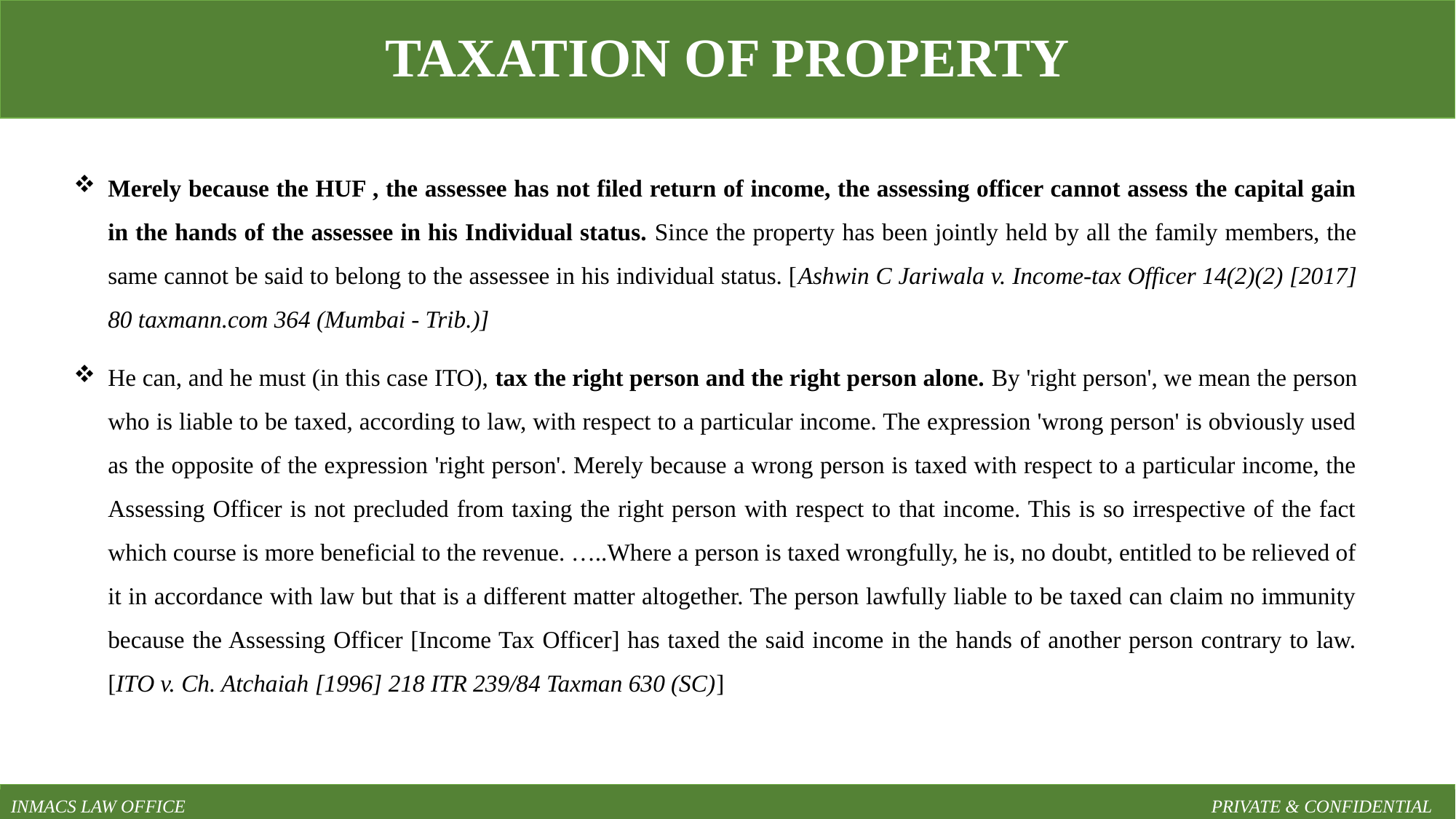

TAXATION OF PROPERTY
Merely because the HUF , the assessee has not filed return of income, the assessing officer cannot assess the capital gain in the hands of the assessee in his Individual status. Since the property has been jointly held by all the family members, the same cannot be said to belong to the assessee in his individual status. [Ashwin C Jariwala v. Income-tax Officer 14(2)(2) [2017] 80 taxmann.com 364 (Mumbai - Trib.)]
He can, and he must (in this case ITO), tax the right person and the right person alone. By 'right person', we mean the person who is liable to be taxed, according to law, with respect to a particular income. The expression 'wrong person' is obviously used as the opposite of the expression 'right person'. Merely because a wrong person is taxed with respect to a particular income, the Assessing Officer is not precluded from taxing the right person with respect to that income. This is so irrespective of the fact which course is more beneficial to the revenue. …..Where a person is taxed wrongfully, he is, no doubt, entitled to be relieved of it in accordance with law but that is a different matter altogether. The person lawfully liable to be taxed can claim no immunity because the Assessing Officer [Income Tax Officer] has taxed the said income in the hands of another person contrary to law. [ITO v. Ch. Atchaiah [1996] 218 ITR 239/84 Taxman 630 (SC)]

INMACS LAW OFFICE										PRIVATE & CONFIDENTIAL